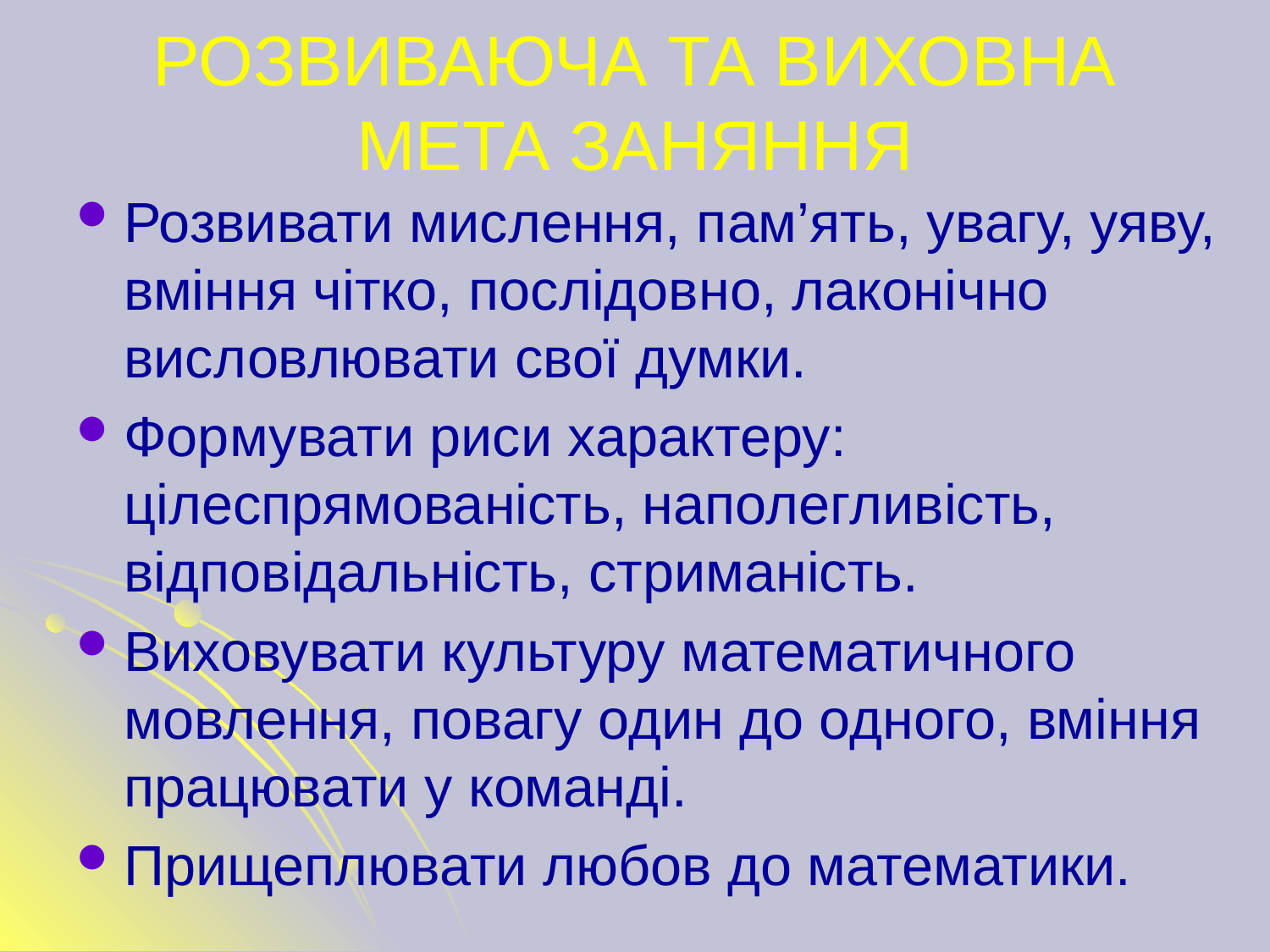

# РОЗВИВАЮЧА ТА ВИХОВНА МЕТА ЗАНЯННЯ
Розвивати мислення, пам’ять, увагу, уяву, вміння чітко, послідовно, лаконічно висловлювати свої думки.
Формувати риси характеру:  цілеспрямованість, наполегливість, відповідальність, стриманість.
Виховувати культуру математичного мовлення, повагу один до одного, вміння працювати у команді.
Прищеплювати любов до математики.